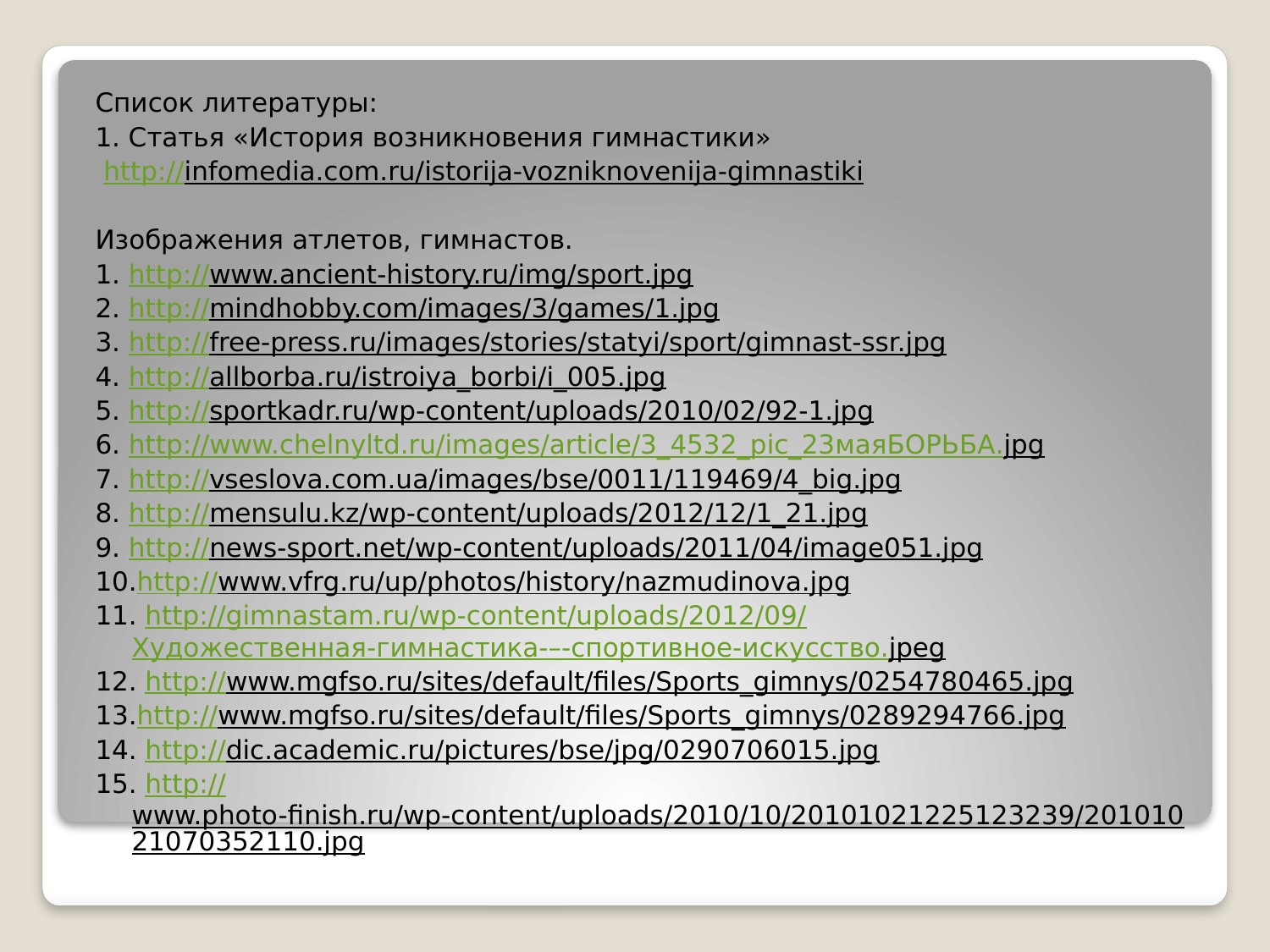

Список литературы:
1. Статья «История возникновения гимнастики»
 http://infomedia.com.ru/istorija-vozniknovenija-gimnastiki

Изображения атлетов, гимнастов.
1. http://www.ancient-history.ru/img/sport.jpg
2. http://mindhobby.com/images/3/games/1.jpg
3. http://free-press.ru/images/stories/statyi/sport/gimnast-ssr.jpg
4. http://allborba.ru/istroiya_borbi/i_005.jpg
5. http://sportkadr.ru/wp-content/uploads/2010/02/92-1.jpg
6. http://www.chelnyltd.ru/images/article/3_4532_pic_23маяБОРЬБА.jpg
7. http://vseslova.com.ua/images/bse/0011/119469/4_big.jpg
8. http://mensulu.kz/wp-content/uploads/2012/12/1_21.jpg
9. http://news-sport.net/wp-content/uploads/2011/04/image051.jpg
10.http://www.vfrg.ru/up/photos/history/nazmudinova.jpg
11. http://gimnastam.ru/wp-content/uploads/2012/09/Художественная-гимнастика-–-спортивное-искусство.jpeg
12. http://www.mgfso.ru/sites/default/files/Sports_gimnys/0254780465.jpg
13.http://www.mgfso.ru/sites/default/files/Sports_gimnys/0289294766.jpg
14. http://dic.academic.ru/pictures/bse/jpg/0290706015.jpg
15. http://www.photo-finish.ru/wp-content/uploads/2010/10/20101021225123239/20101021070352110.jpg